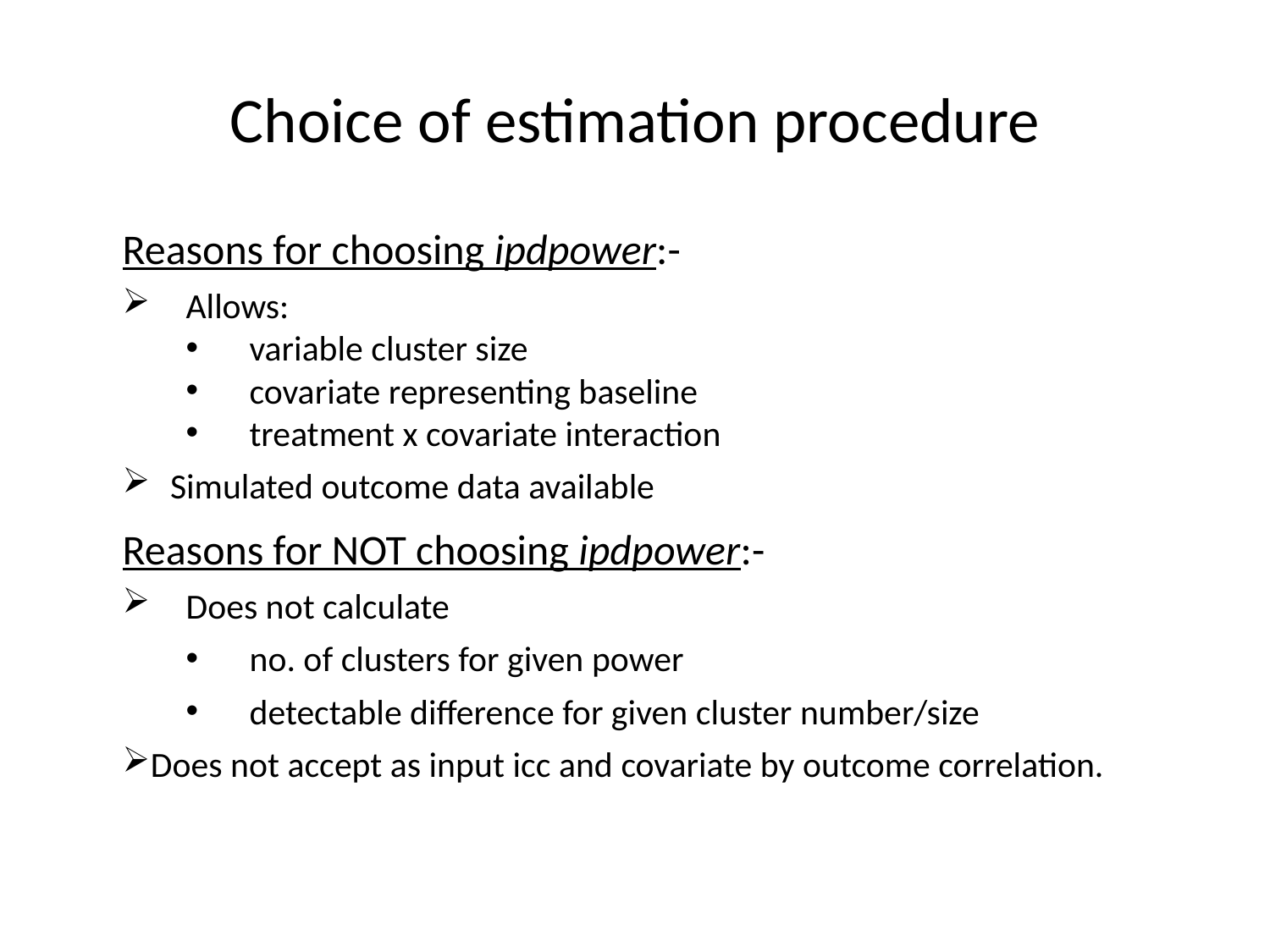

# Choice of estimation procedure
Reasons for choosing ipdpower:-
Allows:
variable cluster size
covariate representing baseline
treatment x covariate interaction
Simulated outcome data available
Reasons for NOT choosing ipdpower:-
Does not calculate
no. of clusters for given power
detectable difference for given cluster number/size
Does not accept as input icc and covariate by outcome correlation.